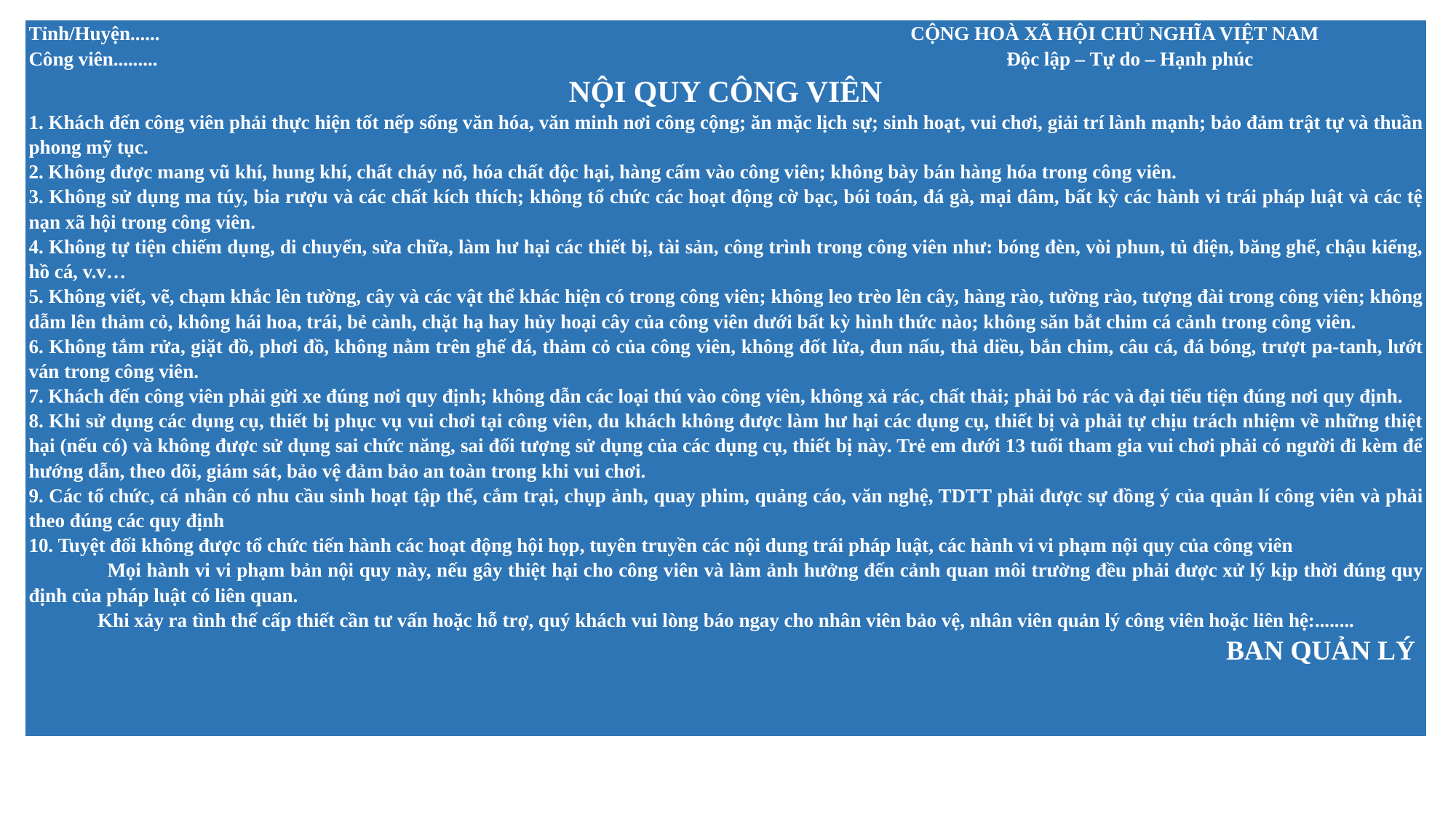

| Tỉnh/Huyện...... CỘNG HOÀ XÃ HỘI CHỦ NGHĨA VIỆT NAM Công viên......... Độc lập – Tự do – Hạnh phúc NỘI QUY CÔNG VIÊN 1. Khách đến công viên phải thực hiện tốt nếp sống văn hóa, văn minh nơi công cộng; ăn mặc lịch sự; sinh hoạt, vui chơi, giải trí lành mạnh; bảo đảm trật tự và thuần phong mỹ tục. 2. Không được mang vũ khí, hung khí, chất cháy nổ, hóa chất độc hại, hàng cấm vào công viên; không bày bán hàng hóa trong công viên. 3. Không sử dụng ma túy, bia rượu và các chất kích thích; không tổ chức các hoạt động cờ bạc, bói toán, đá gà, mại dâm, bất kỳ các hành vi trái pháp luật và các tệ nạn xã hội trong công viên. 4. Không tự tiện chiếm dụng, di chuyển, sửa chữa, làm hư hại các thiết bị, tài sản, công trình trong công viên như: bóng đèn, vòi phun, tủ điện, băng ghế, chậu kiểng, hồ cá, v.v… 5. Không viết, vẽ, chạm khắc lên tường, cây và các vật thể khác hiện có trong công viên; không leo trèo lên cây, hàng rào, tường rào, tượng đài trong công viên; không dẫm lên thảm cỏ, không hái hoa, trái, bẻ cành, chặt hạ hay hủy hoại cây của công viên dưới bất kỳ hình thức nào; không săn bắt chim cá cảnh trong công viên. 6. Không tắm rửa, giặt đồ, phơi đồ, không nằm trên ghế đá, thảm cỏ của công viên, không đốt lửa, đun nấu, thả diều, bắn chim, câu cá, đá bóng, trượt pa-tanh, lướt ván trong công viên. 7. Khách đến công viên phải gửi xe đúng nơi quy định; không dẫn các loại thú vào công viên, không xả rác, chất thải; phải bỏ rác và đại tiểu tiện đúng nơi quy định. 8. Khi sử dụng các dụng cụ, thiết bị phục vụ vui chơi tại công viên, du khách không được làm hư hại các dụng cụ, thiết bị và phải tự chịu trách nhiệm về những thiệt hại (nếu có) và không được sử dụng sai chức năng, sai đối tượng sử dụng của các dụng cụ, thiết bị này. Trẻ em dưới 13 tuổi tham gia vui chơi phải có người đi kèm để hướng dẫn, theo dõi, giám sát, bảo vệ đảm bảo an toàn trong khi vui chơi. 9. Các tổ chức, cá nhân có nhu cầu sinh hoạt tập thể, cắm trại, chụp ảnh, quay phim, quảng cáo, văn nghệ, TDTT phải được sự đồng ý của quản lí công viên và phải theo đúng các quy định 10. Tuyệt đối không được tổ chức tiến hành các hoạt động hội họp, tuyên truyền các nội dung trái pháp luật, các hành vi vi phạm nội quy của công viên Mọi hành vi vi phạm bản nội quy này, nếu gây thiệt hại cho công viên và làm ảnh hưởng đến cảnh quan môi trường đều phải được xử lý kịp thời đúng quy định của pháp luật có liên quan. Khi xảy ra tình thế cấp thiết cần tư vấn hoặc hỗ trợ, quý khách vui lòng báo ngay cho nhân viên bảo vệ, nhân viên quản lý công viên hoặc liên hệ:........ BAN QUẢN LÝ |
| --- |